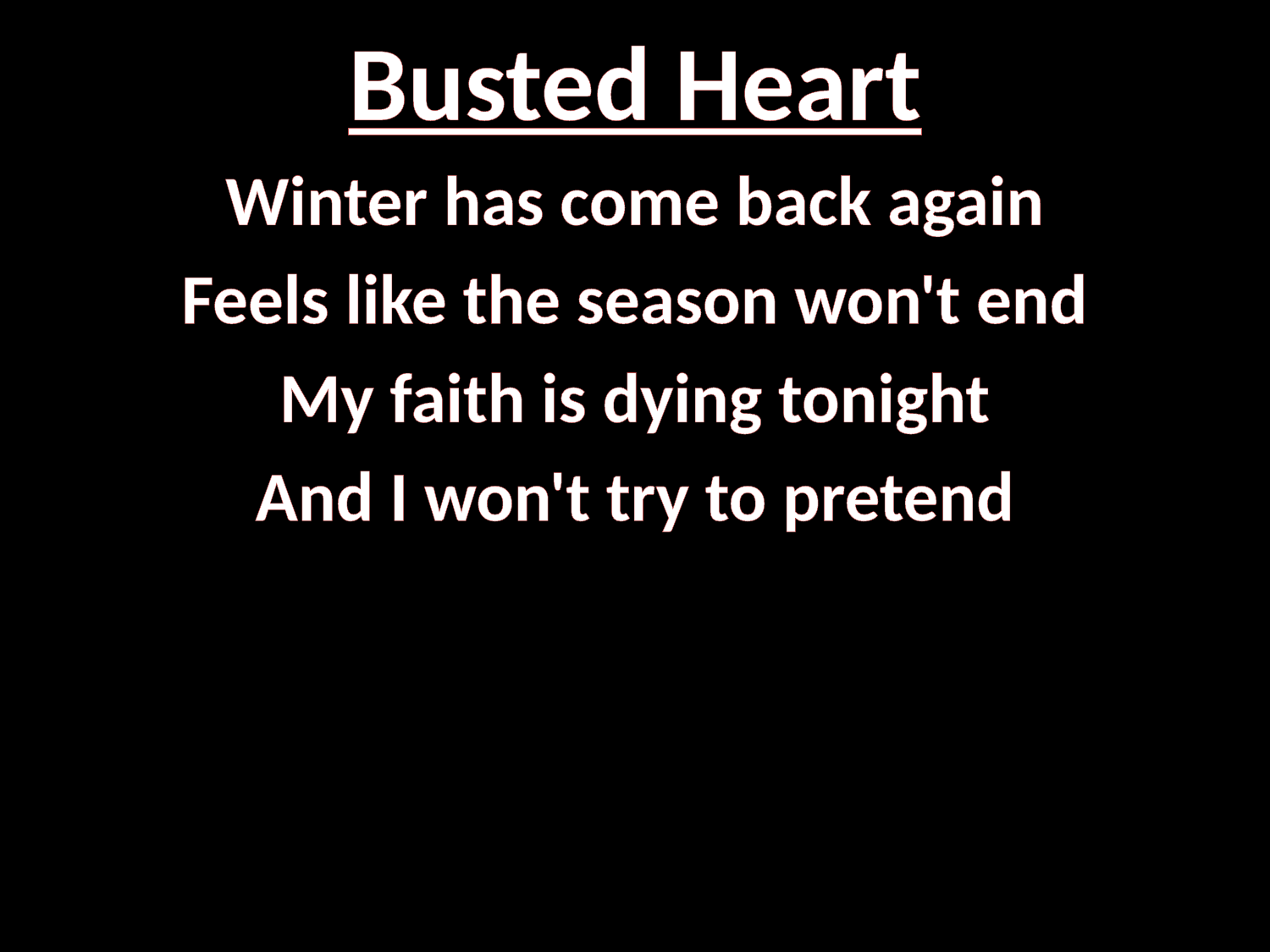

# Busted Heart
Winter has come back again
Feels like the season won't end
My faith is dying tonight
And I won't try to pretend